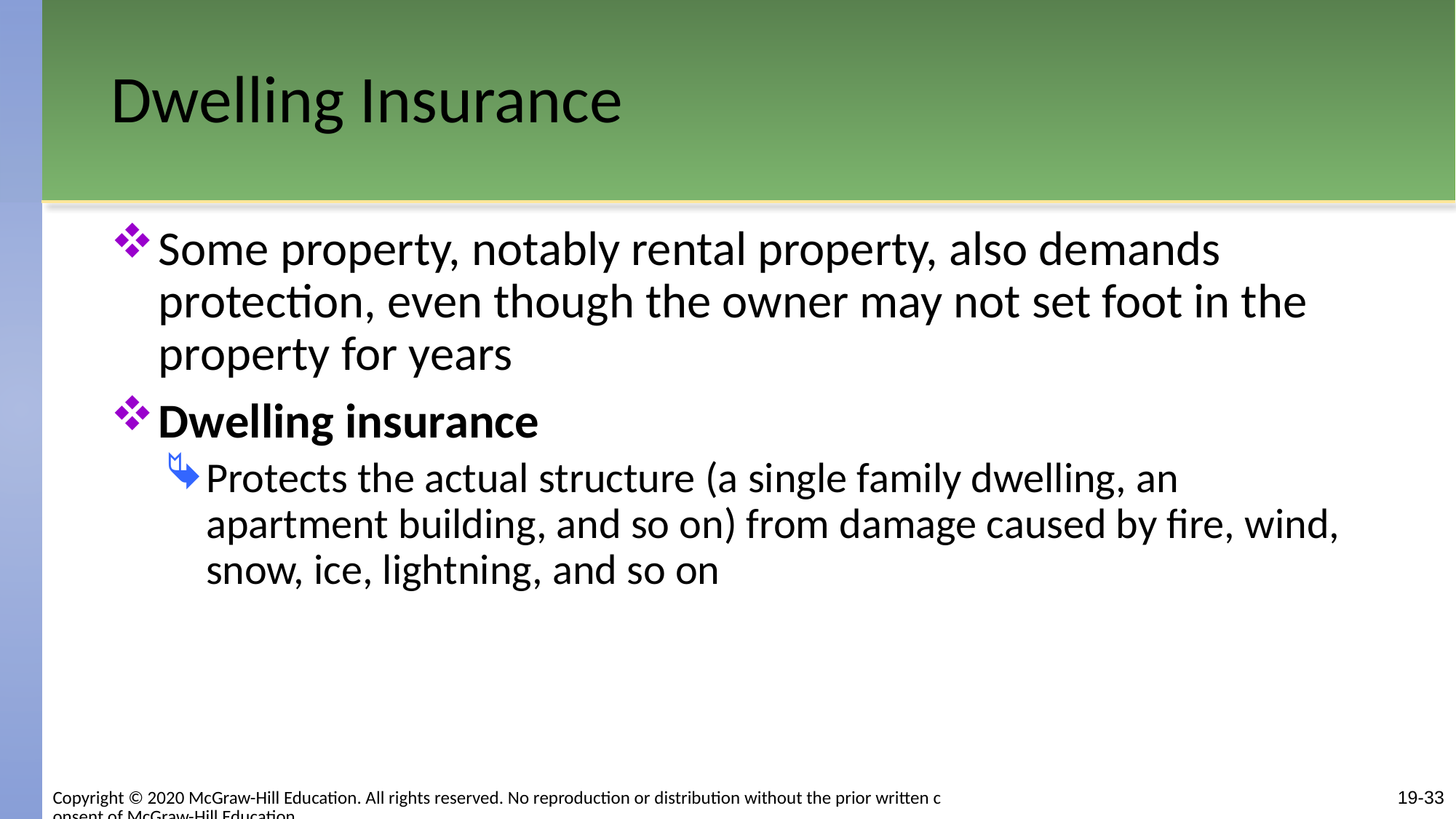

# Dwelling Insurance
Some property, notably rental property, also demands protection, even though the owner may not set foot in the property for years
Dwelling insurance
Protects the actual structure (a single family dwelling, an apartment building, and so on) from damage caused by fire, wind, snow, ice, lightning, and so on
Copyright © 2020 McGraw-Hill Education. All rights reserved. No reproduction or distribution without the prior written consent of McGraw-Hill Education.
19-33